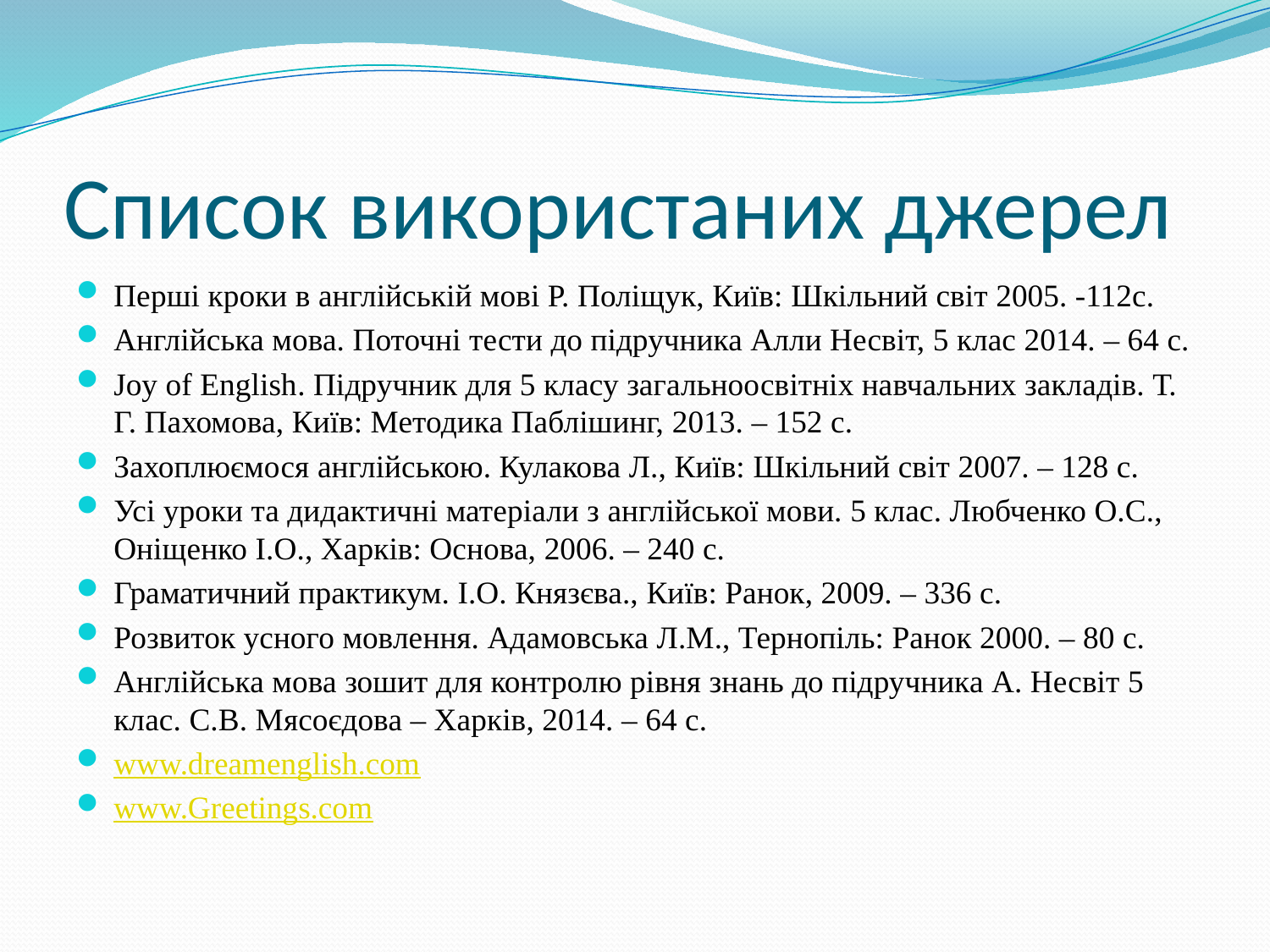

# Список використаних джерел
Перші кроки в англійській мові Р. Поліщук, Київ: Шкільний світ 2005. -112с.
Англійська мова. Поточні тести до підручника Алли Несвіт, 5 клас 2014. – 64 с.
Joy of English. Підручник для 5 класу загальноосвітніх навчальних закладів. Т. Г. Пахомова, Київ: Методика Паблішинг, 2013. – 152 с.
Захоплюємося англійською. Кулакова Л., Київ: Шкільний світ 2007. – 128 с.
Усі уроки та дидактичні матеріали з англійської мови. 5 клас. Любченко О.С., Оніщенко І.О., Харків: Основа, 2006. – 240 с.
Граматичний практикум. І.О. Князєва., Київ: Ранок, 2009. – 336 с.
Розвиток усного мовлення. Адамовська Л.М., Тернопіль: Ранок 2000. – 80 с.
Англійська мова зошит для контролю рівня знань до підручника А. Несвіт 5 клас. С.В. Мясоєдова – Харків, 2014. – 64 с.
www.dreamenglish.com
www.Greetings.com